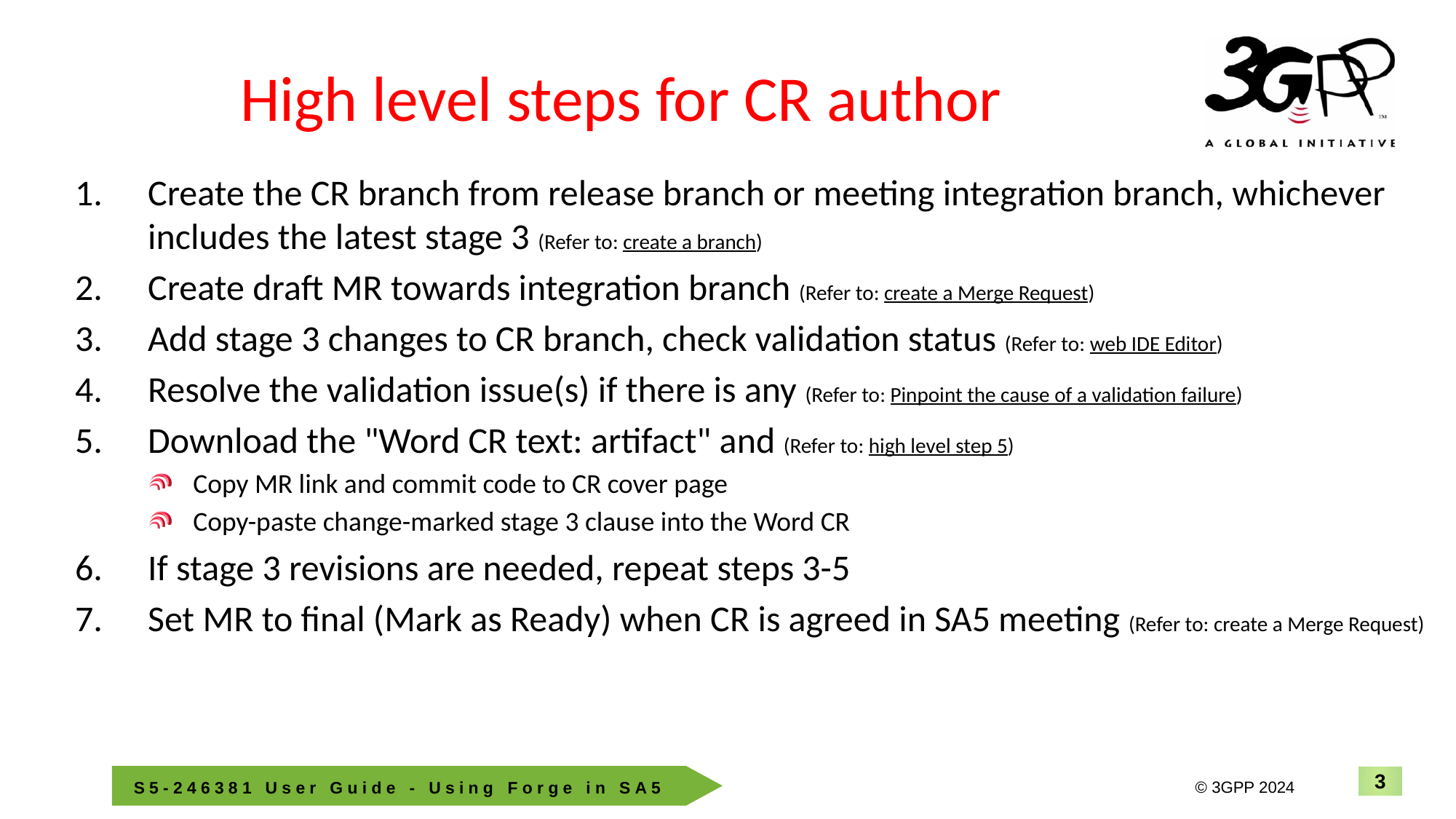

# High level steps for CR author
Create the CR branch from release branch or meeting integration branch, whichever includes the latest stage 3 (Refer to: create a branch)
Create draft MR towards integration branch (Refer to: create a Merge Request)
Add stage 3 changes to CR branch, check validation status (Refer to: web IDE Editor)
Resolve the validation issue(s) if there is any (Refer to: Pinpoint the cause of a validation failure)
Download the "Word CR text: artifact" and (Refer to: high level step 5)
Copy MR link and commit code to CR cover page
Copy-paste change-marked stage 3 clause into the Word CR
If stage 3 revisions are needed, repeat steps 3-5
Set MR to final (Mark as Ready) when CR is agreed in SA5 meeting (Refer to: create a Merge Request)